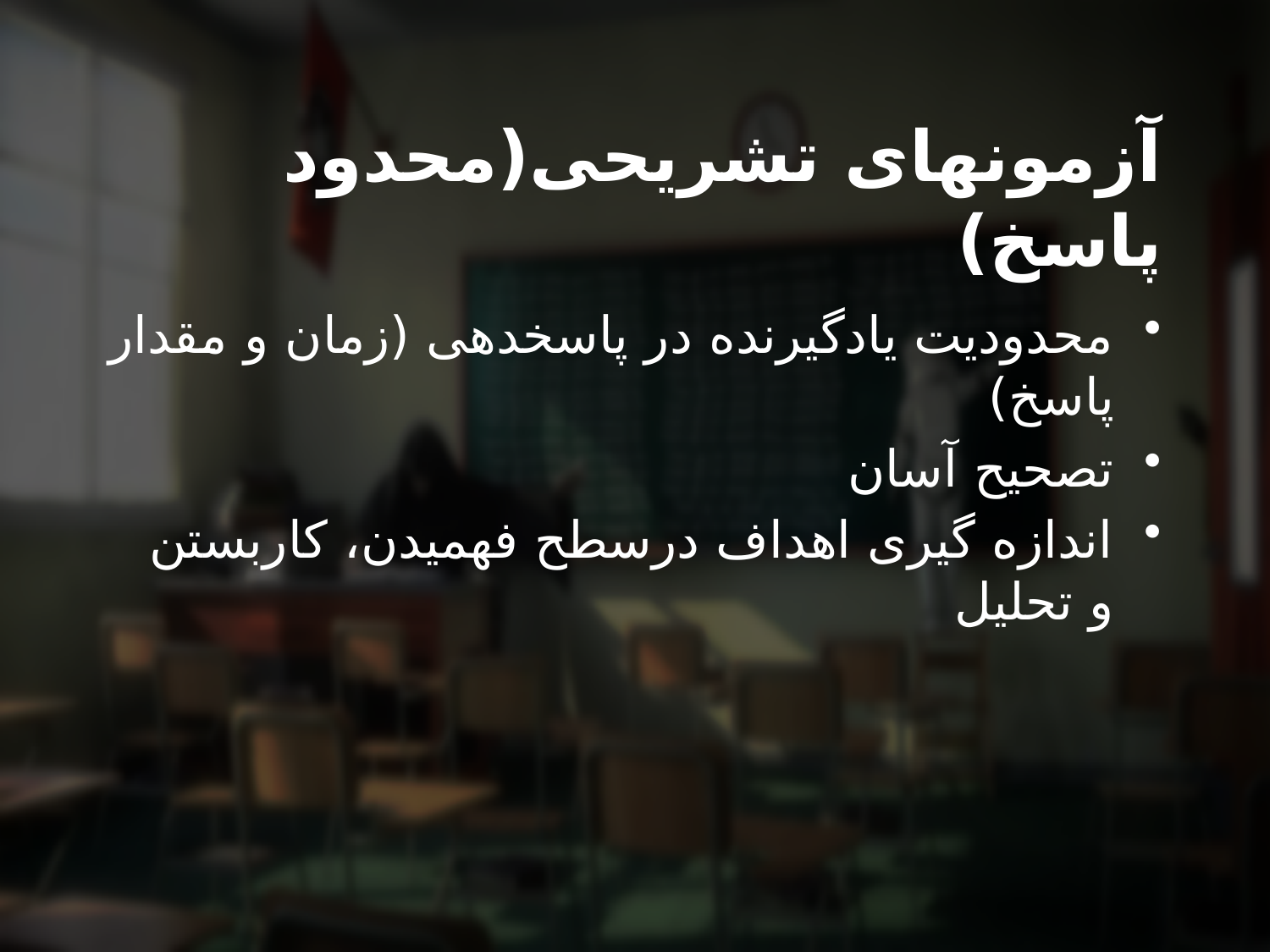

# آزمونهای تشریحی(محدود پاسخ)
محدودیت یادگیرنده در پاسخدهی (زمان و مقدار پاسخ)
تصحیح آسان
اندازه گیری اهداف درسطح فهمیدن، کاربستن و تحلیل